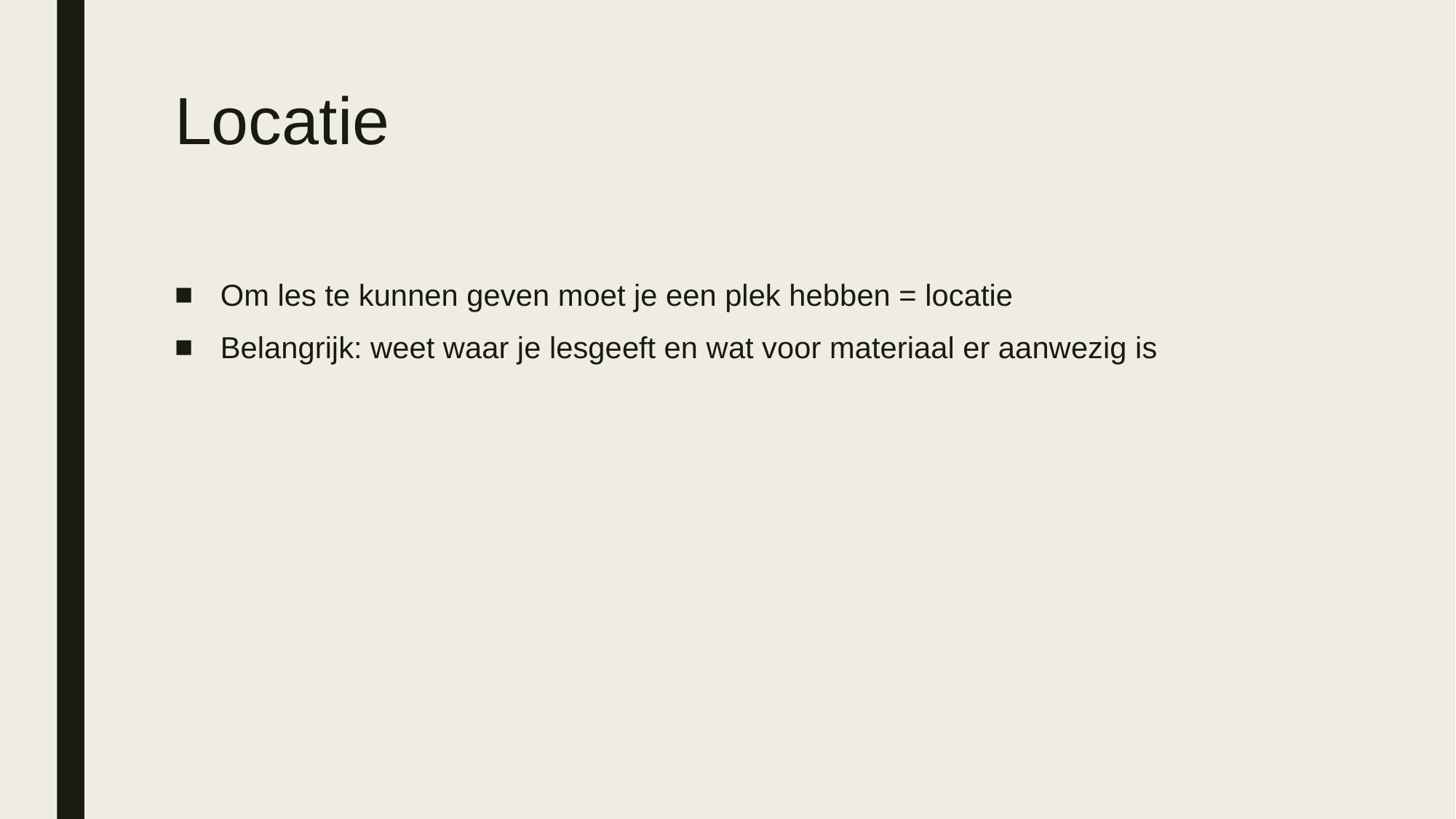

# Locatie
Om les te kunnen geven moet je een plek hebben = locatie
Belangrijk: weet waar je lesgeeft en wat voor materiaal er aanwezig is